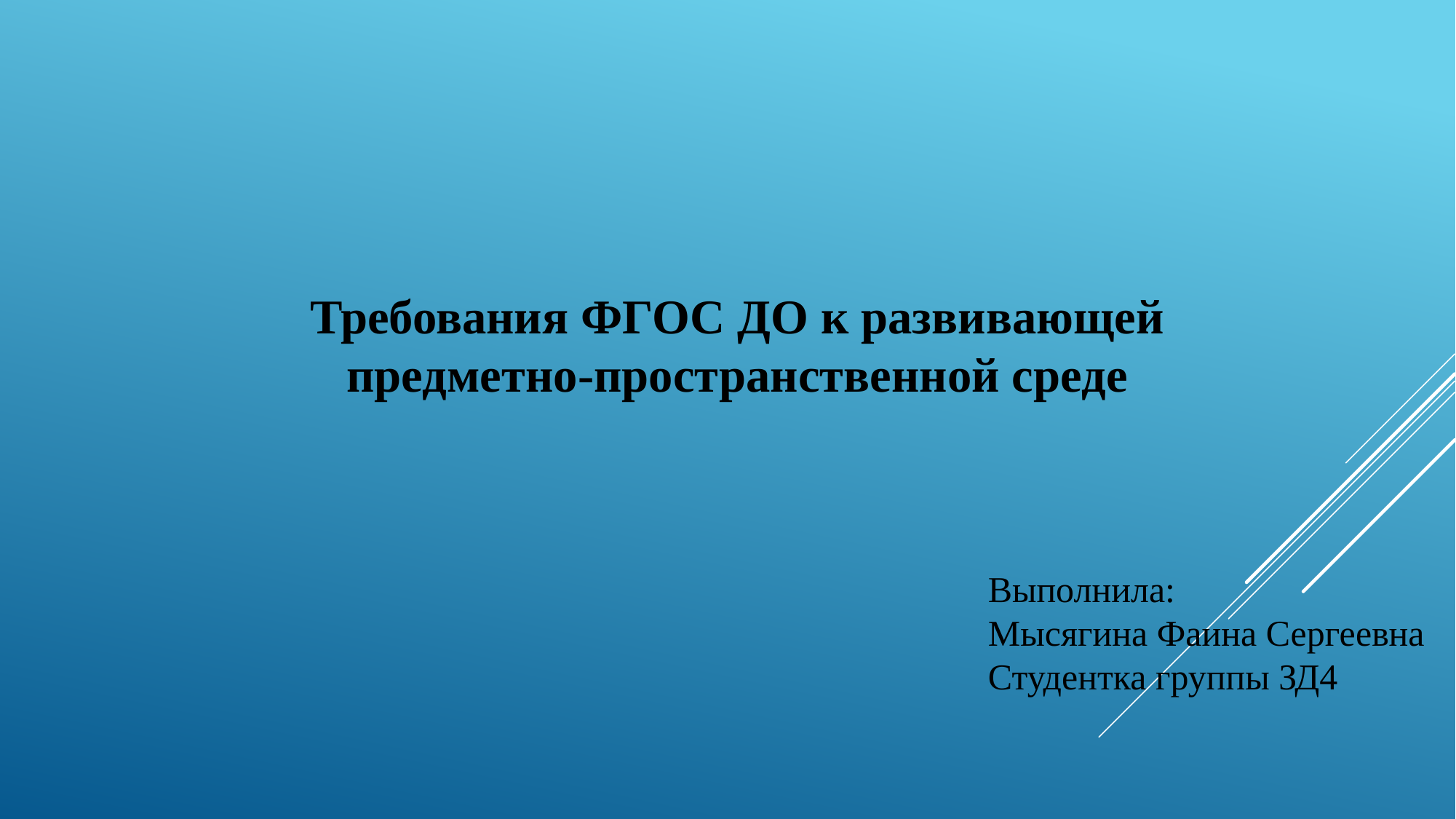

Требования ФГОС ДО к развивающей
предметно-пространственной среде
Выполнила:
Мысягина Фаина Сергеевна
Студентка группы ЗД4